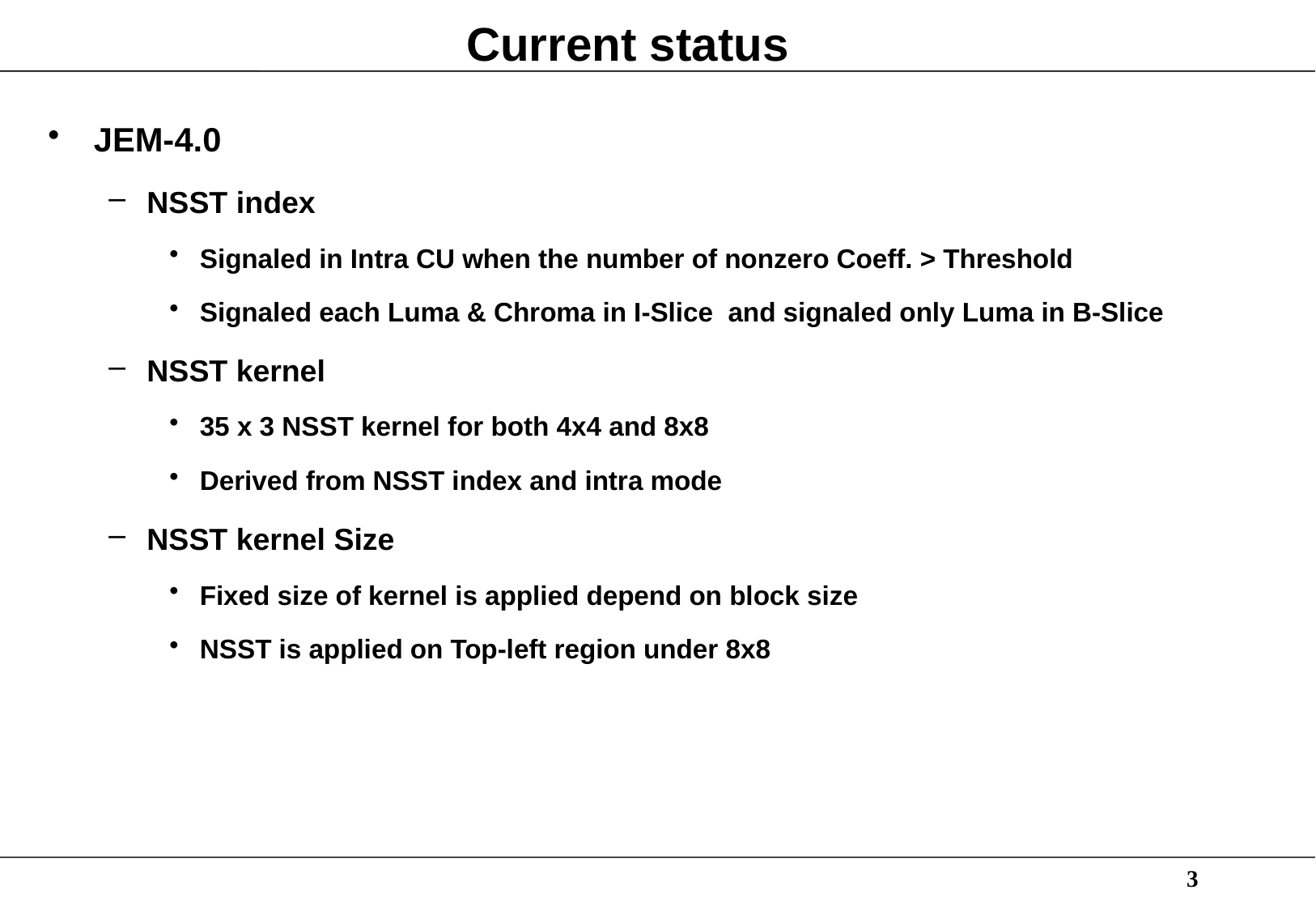

# Current status
JEM-4.0
NSST index
Signaled in Intra CU when the number of nonzero Coeff. > Threshold
Signaled each Luma & Chroma in I-Slice  and signaled only Luma in B-Slice
NSST kernel
35 x 3 NSST kernel for both 4x4 and 8x8
Derived from NSST index and intra mode
NSST kernel Size
Fixed size of kernel is applied depend on block size
NSST is applied on Top-left region under 8x8

3